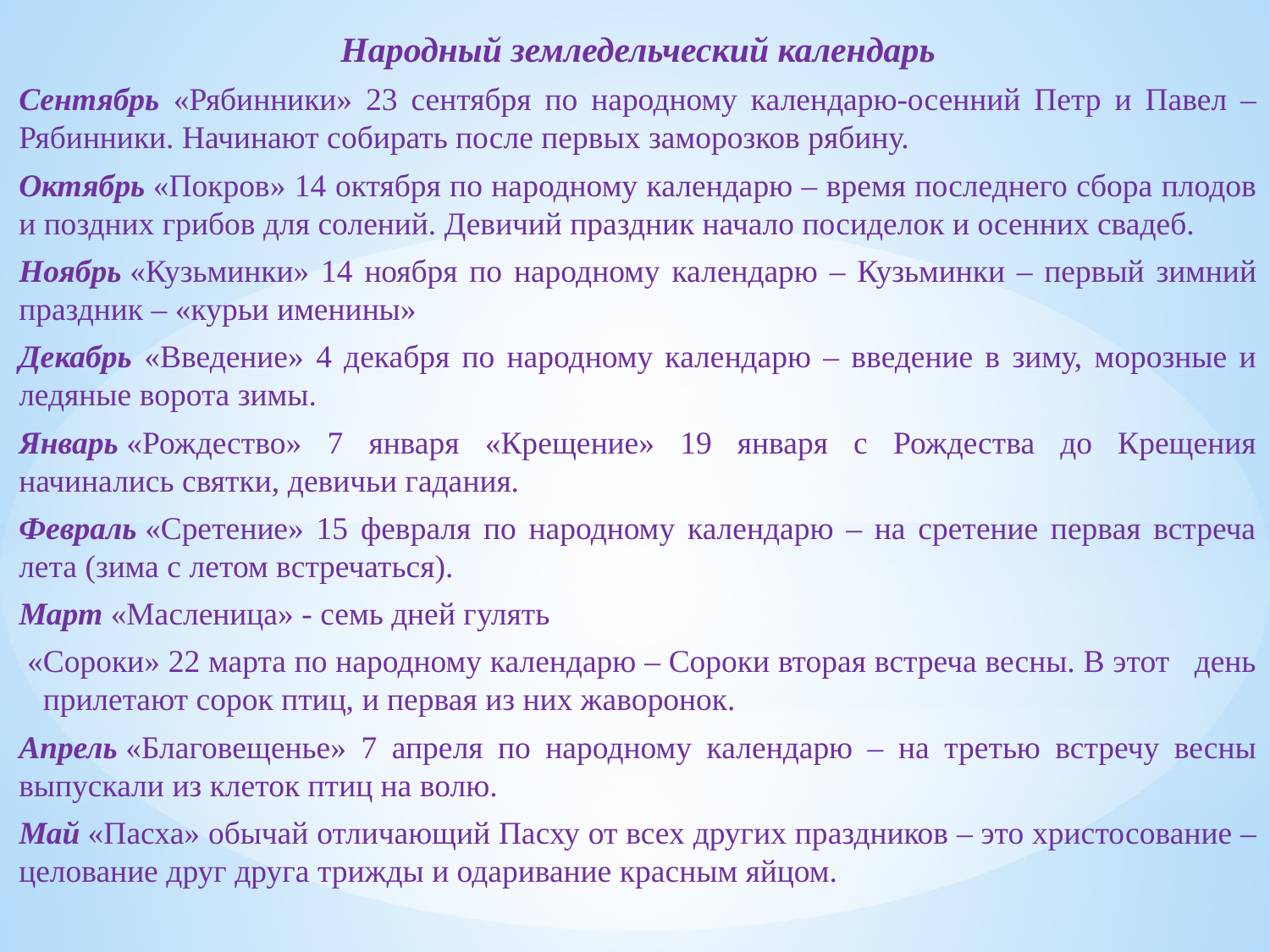

Народный земледельческий календарь
Сентябрь «Рябинники» 23 сентября по народному календарю-осенний Петр и Павел – Рябинники. Начинают собирать после первых заморозков рябину.
Октябрь «Покров» 14 октября по народному календарю – время последнего сбора плодов и поздних грибов для солений. Девичий праздник начало посиделок и осенних свадеб.
Ноябрь «Кузьминки» 14 ноября по народному календарю – Кузьминки – первый зимний праздник – «курьи именины»
Декабрь «Введение» 4 декабря по народному календарю – введение в зиму, морозные и ледяные ворота зимы.
Январь «Рождество» 7 января «Крещение» 19 января с Рождества до Крещения начинались святки, девичьи гадания.
Февраль «Сретение» 15 февраля по народному календарю – на сретение первая встреча лета (зима с летом встречаться).
Март «Масленица» - семь дней гулять
 «Сороки» 22 марта по народному календарю – Сороки вторая встреча весны. В этот   день    прилетают сорок птиц, и первая из них жаворонок.
Апрель «Благовещенье» 7 апреля по народному календарю – на третью встречу весны выпускали из клеток птиц на волю.
Май «Пасха» обычай отличающий Пасху от всех других праздников – это христосование – целование друг друга трижды и одаривание красным яйцом.